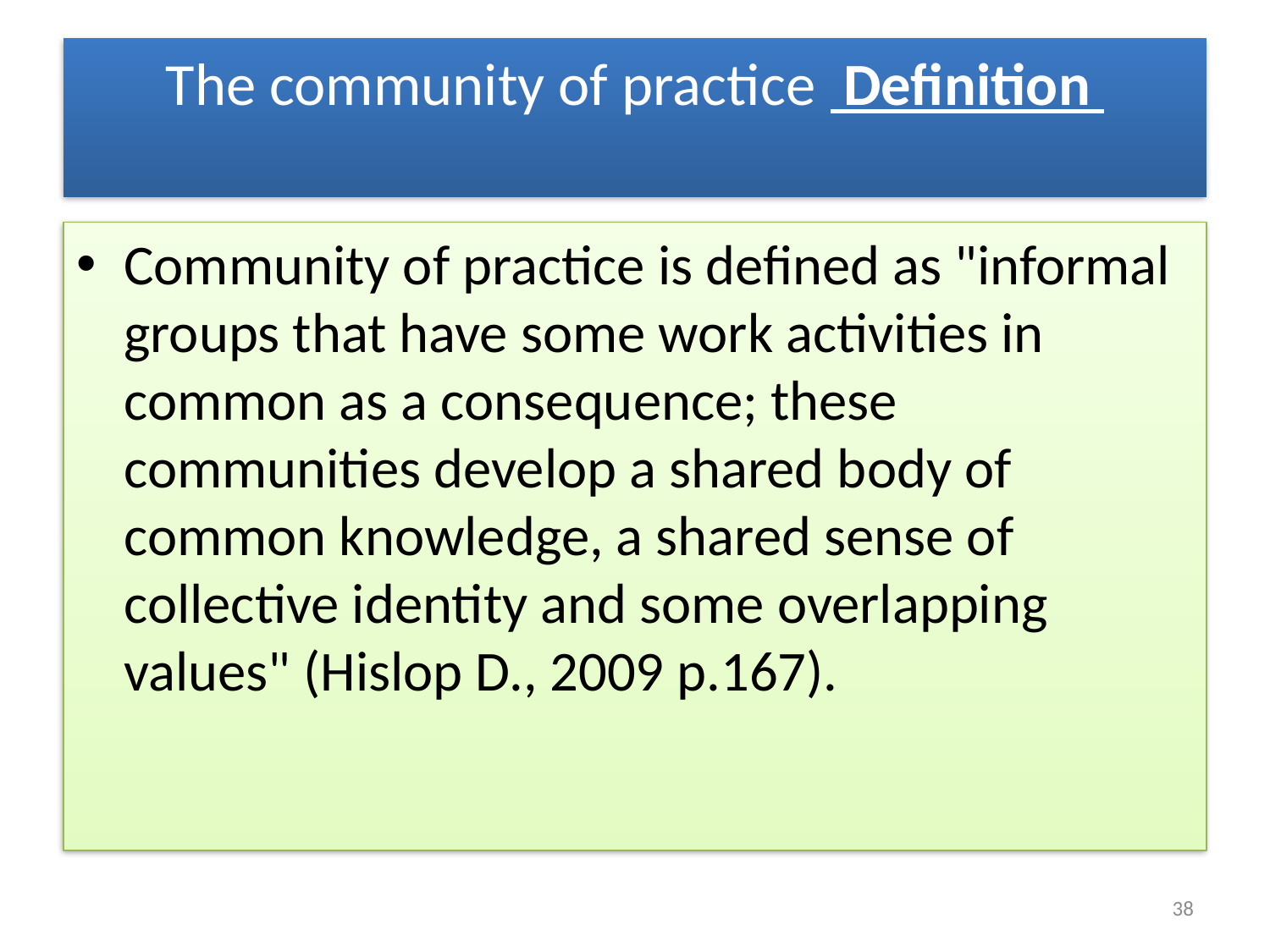

# The community of practice  Definition
Community of practice is defined as "informal groups that have some work activities in common as a consequence; these communities develop a shared body of common knowledge, a shared sense of collective identity and some overlapping values" (Hislop D., 2009 p.167).
38